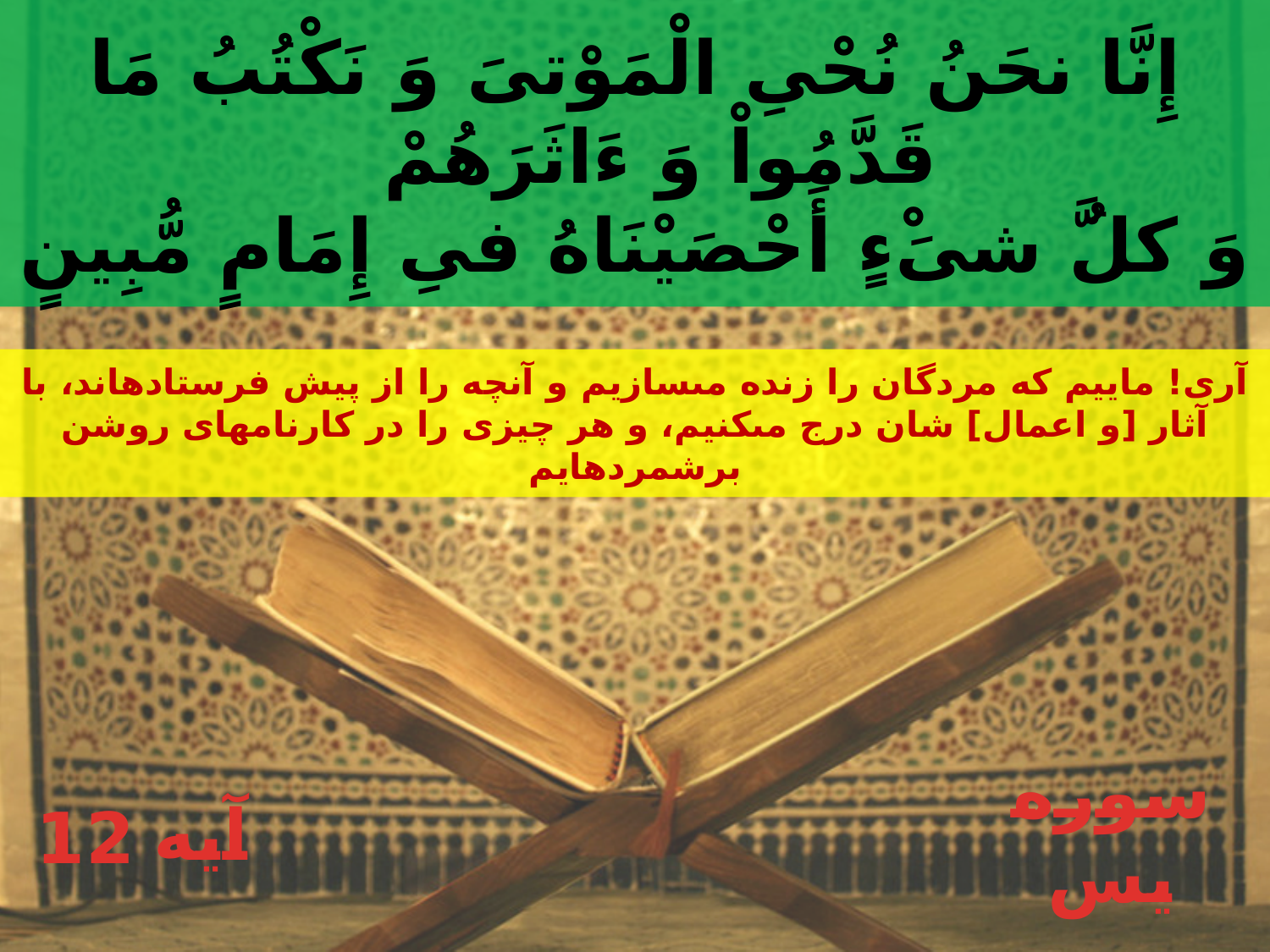

إِنَّا نحَنُ نُحْىِ الْمَوْتىَ‏ وَ نَكْتُبُ مَا قَدَّمُواْ وَ ءَاثَرَهُمْ
وَ كلُ‏َّ شىَ‏ْءٍ أَحْصَيْنَاهُ فىِ إِمَامٍ مُّبِينٍ
آرى! ماييم كه مردگان را زنده مى‏سازيم و آنچه را از پيش فرستاده‏اند، با آثار [و اعمال‏] شان درج مى‏كنيم، و هر چيزى را در كارنامه‏اى روشن برشمرده‏ايم
12